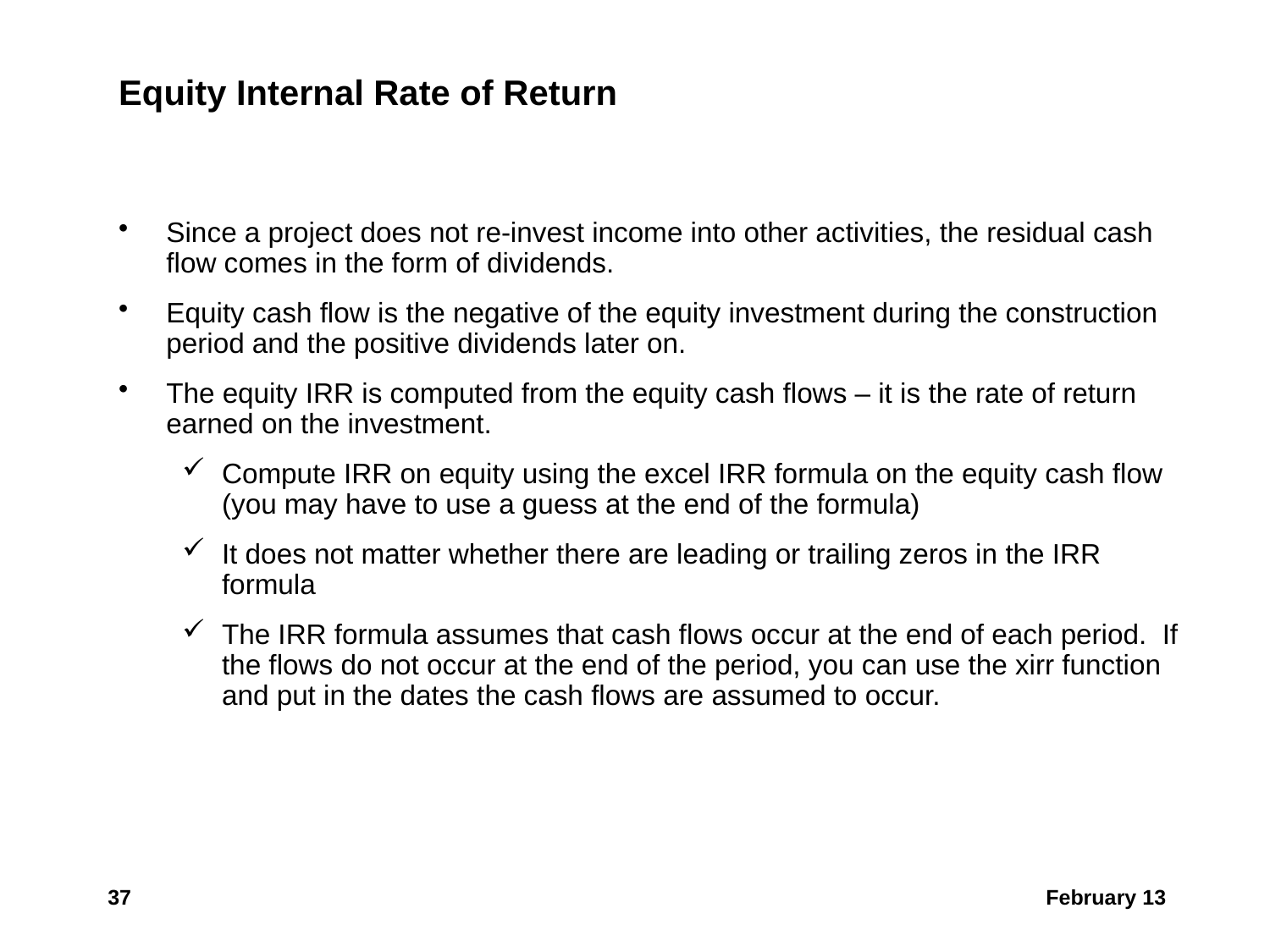

# Equity Internal Rate of Return
Since a project does not re-invest income into other activities, the residual cash flow comes in the form of dividends.
Equity cash flow is the negative of the equity investment during the construction period and the positive dividends later on.
The equity IRR is computed from the equity cash flows – it is the rate of return earned on the investment.
Compute IRR on equity using the excel IRR formula on the equity cash flow (you may have to use a guess at the end of the formula)
It does not matter whether there are leading or trailing zeros in the IRR formula
The IRR formula assumes that cash flows occur at the end of each period.  If the flows do not occur at the end of the period, you can use the xirr function and put in the dates the cash flows are assumed to occur.